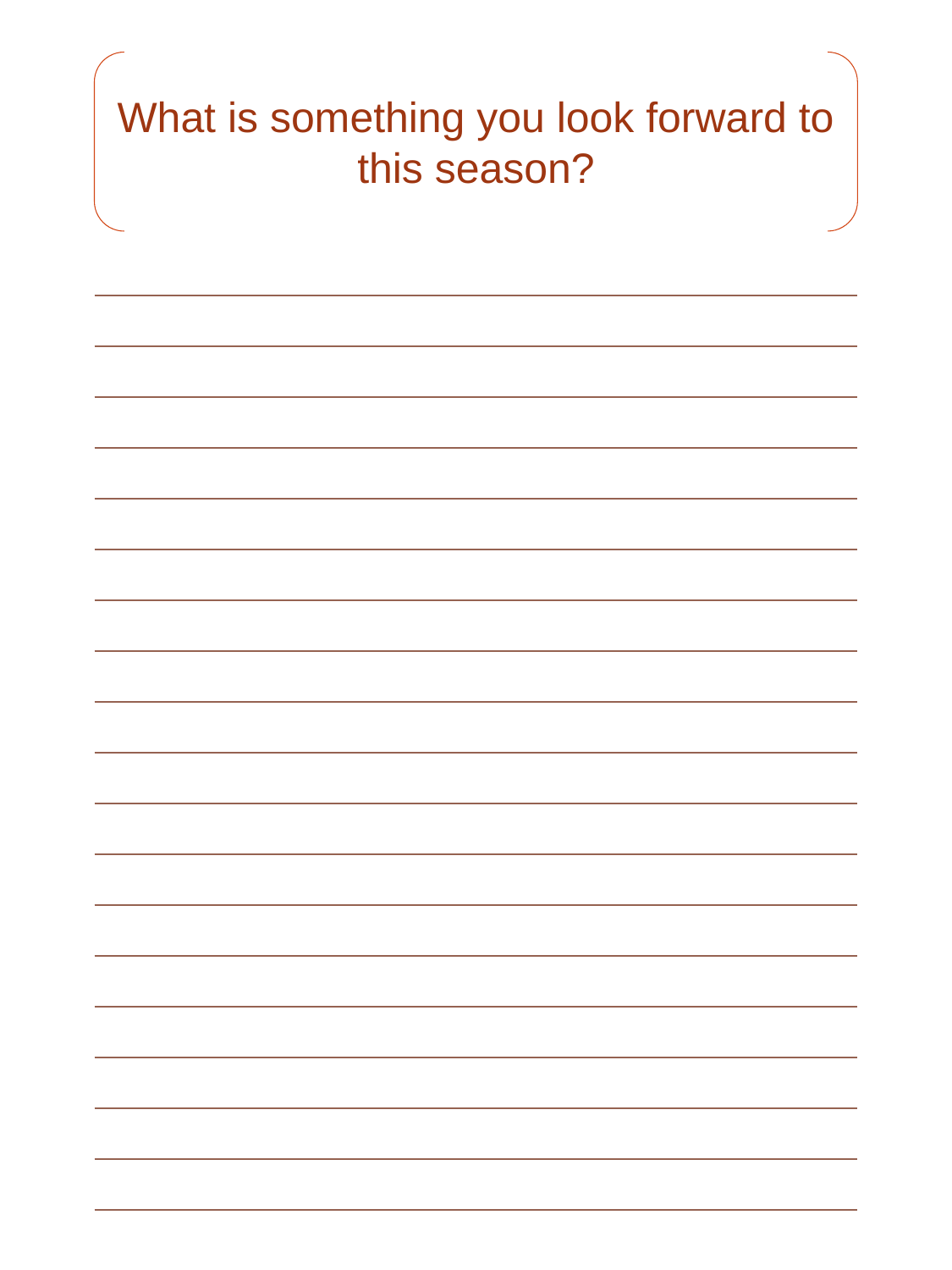

What is something you look forward to this season?
|  |
| --- |
|  |
|  |
|  |
|  |
|  |
|  |
|  |
|  |
|  |
|  |
|  |
|  |
|  |
|  |
|  |
|  |
|  |